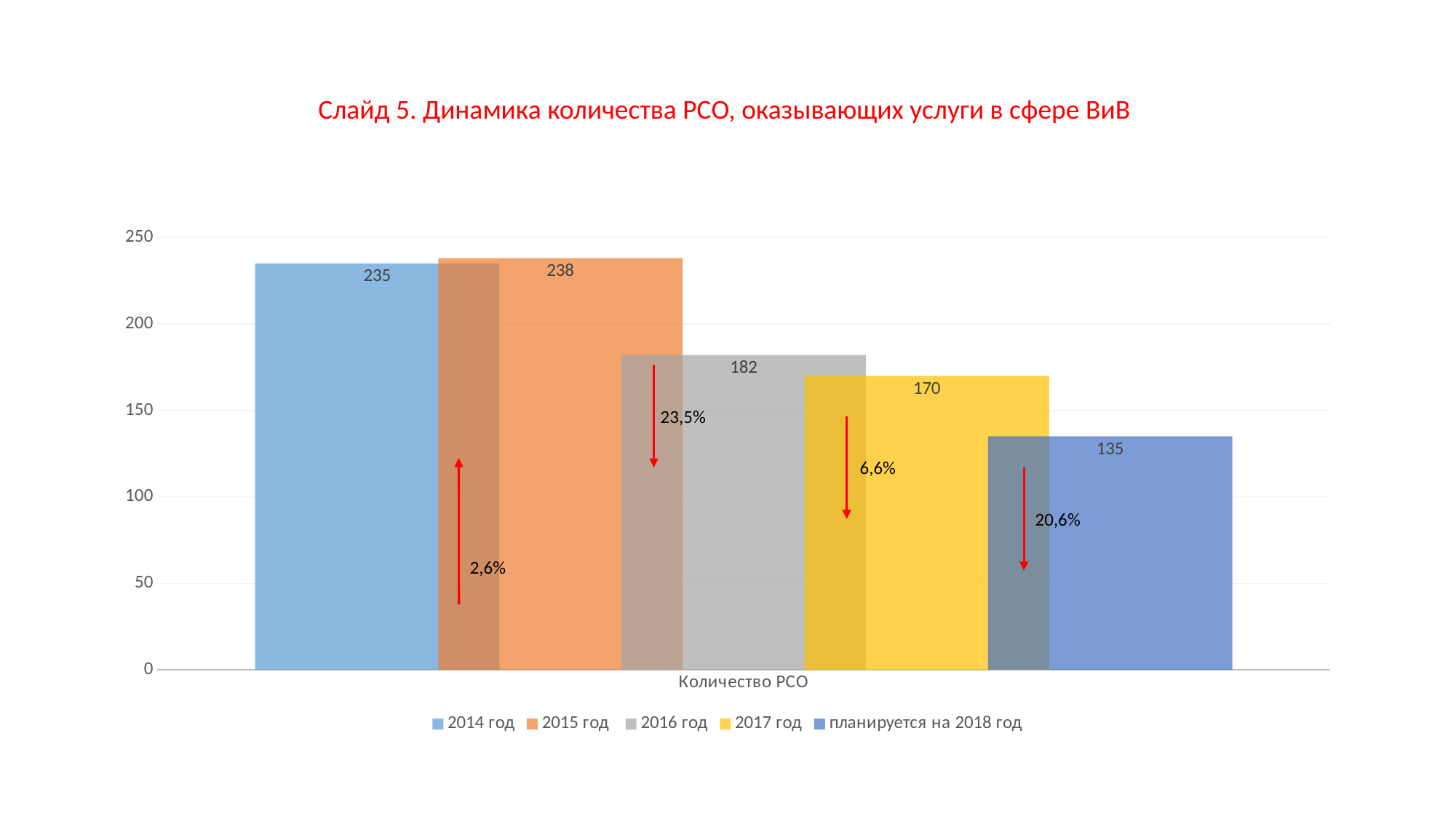

# Слайд 5. Динамика количества РСО, оказывающих услуги в сфере ВиВ

### Chart

| Category | 2014 год | 2015 год  | 2016 год | 2017 год | планируется на 2018 год |
|---|---|---|---|---|---|
| Количество РСО | 235.0 | 238.0 | 182.0 | 170.0 | 135.0 |
23,5%
6,6%
20,6%
2,6%